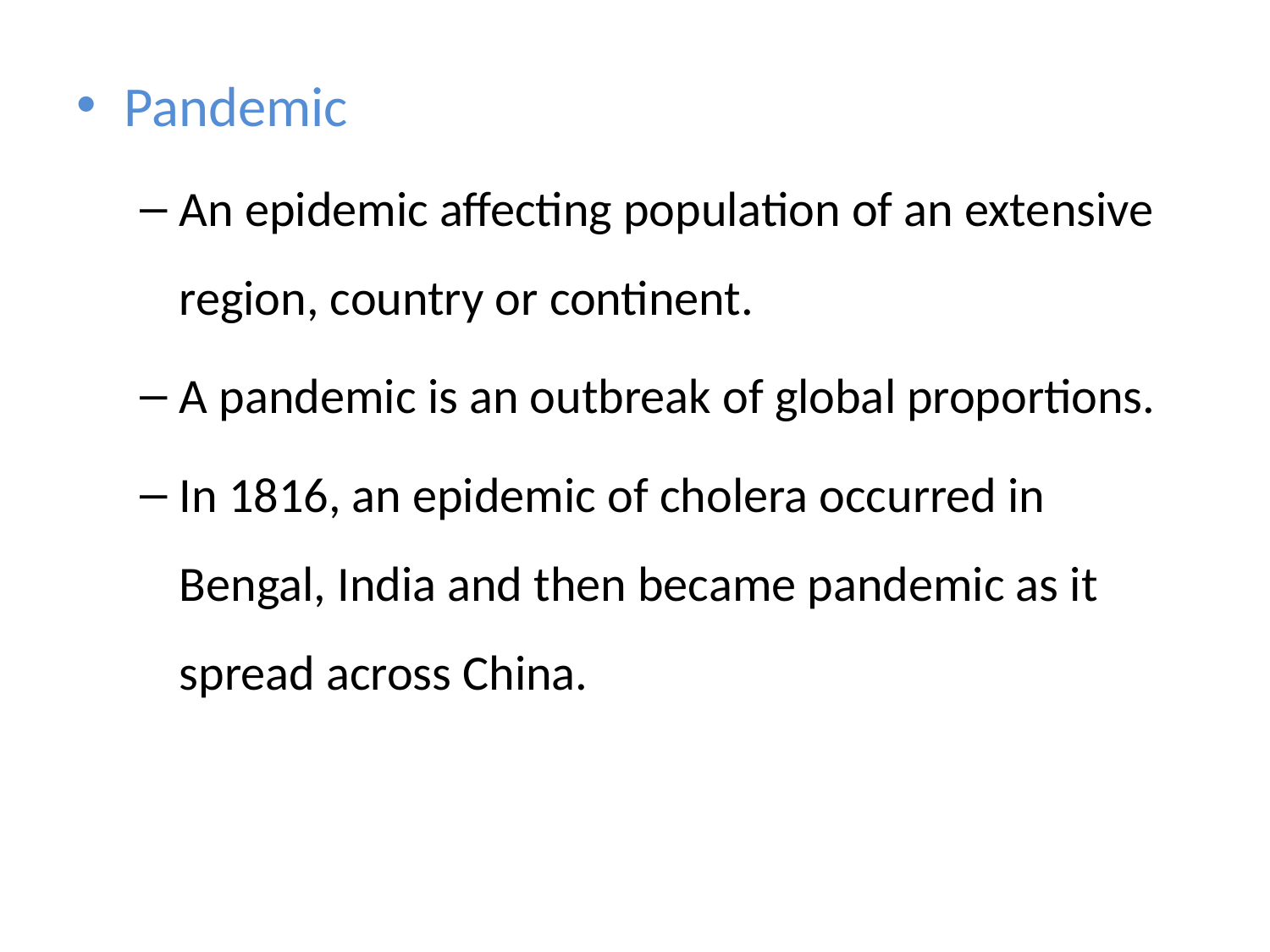

Pandemic
An epidemic affecting population of an extensive region, country or continent.
A pandemic is an outbreak of global proportions.
In 1816, an epidemic of cholera occurred in Bengal, India and then became pandemic as it spread across China.